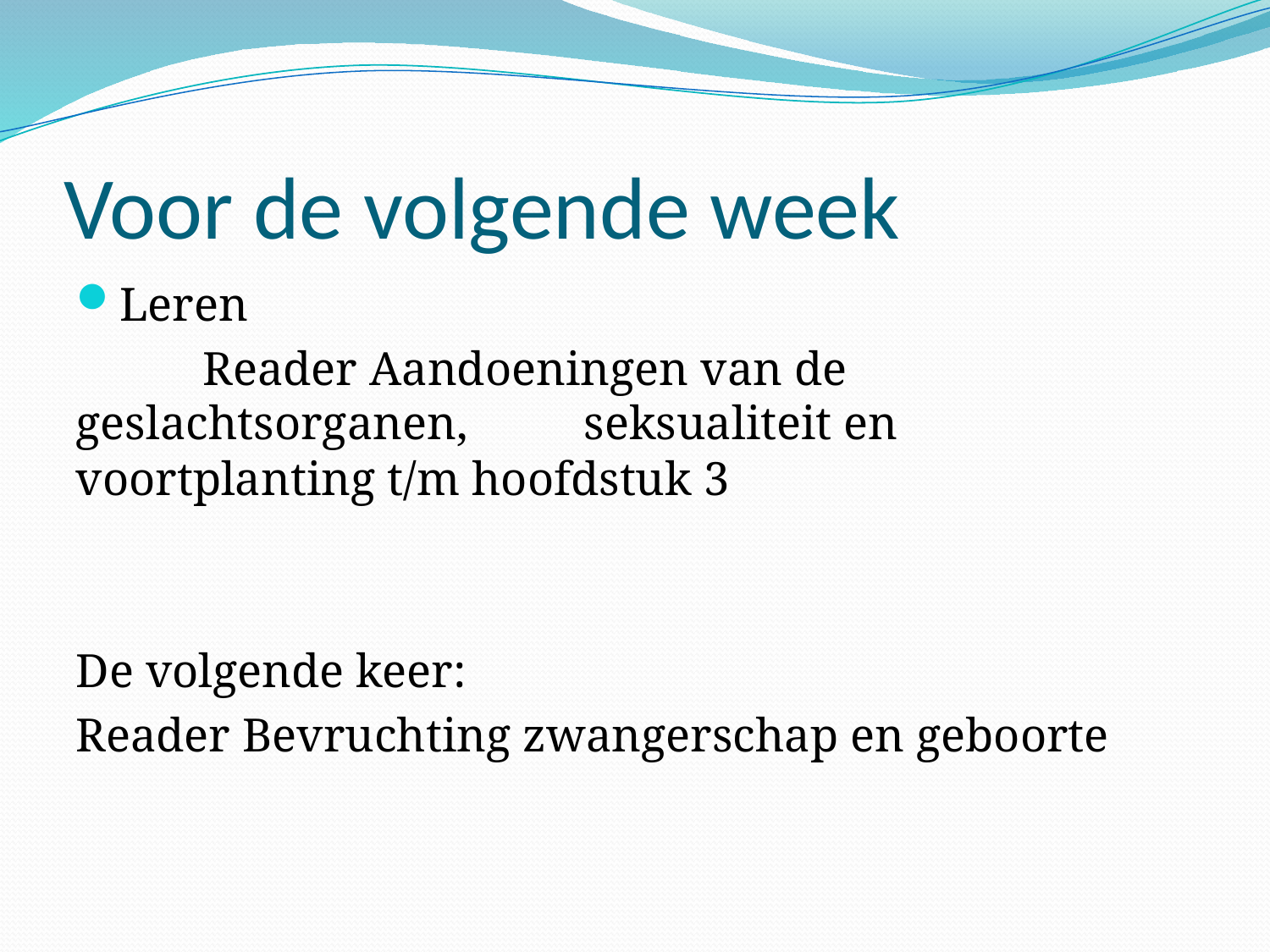

# Voor de volgende week
Leren
	Reader Aandoeningen van de geslachtsorganen, 	seksualiteit en voortplanting t/m hoofdstuk 3

De volgende keer:
Reader Bevruchting zwangerschap en geboorte